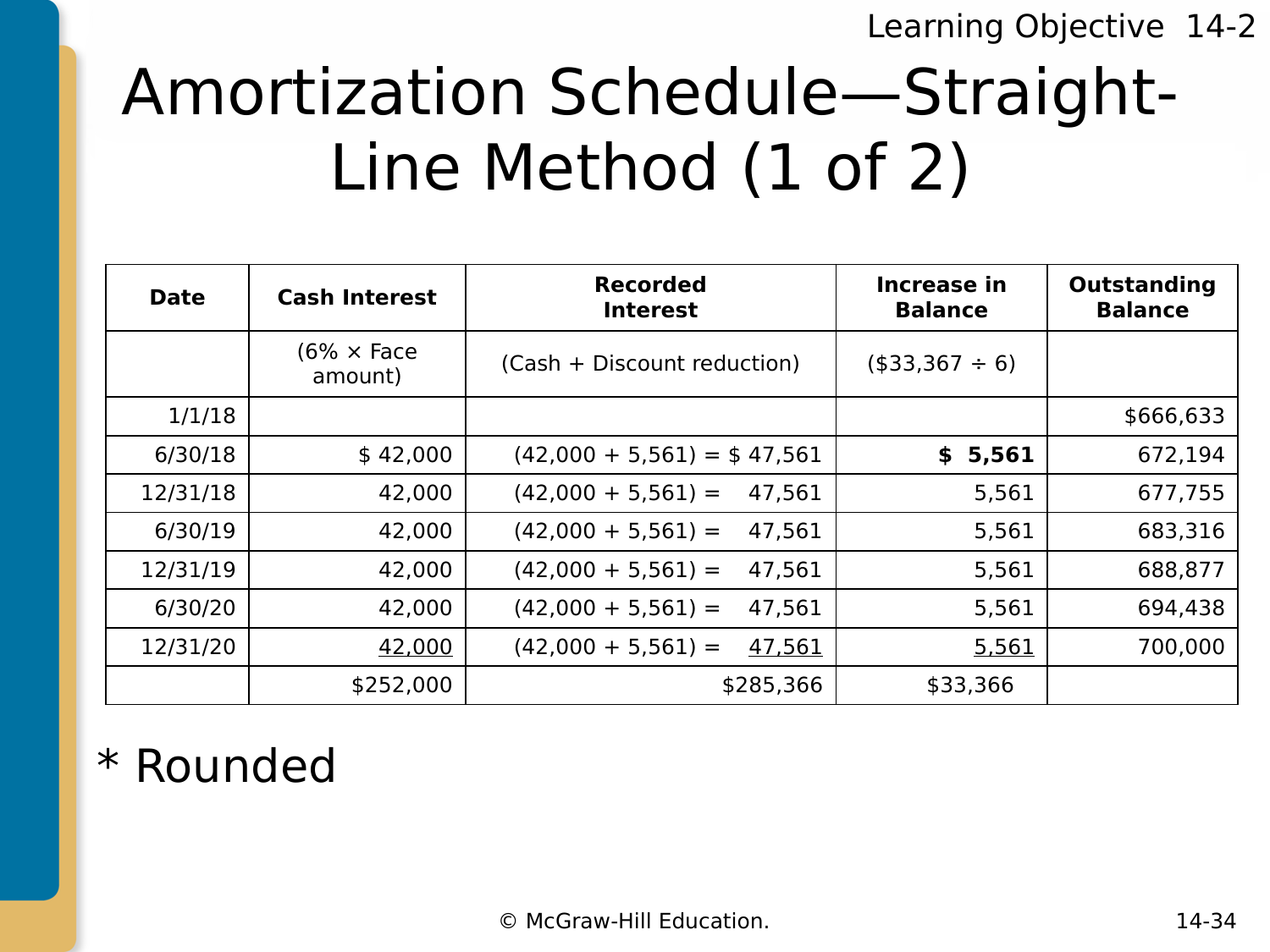

Learning Objective  14-2
# Amortization Schedule—Straight-Line Method (1 of 2)
| Date | Cash Interest | Recorded Interest | Increase in Balance | Outstanding Balance |
| --- | --- | --- | --- | --- |
|  | (6% × Face amount) | (Cash + Discount reduction) | ($33,367 ÷ 6) |  |
| 1/1/18 |  |  |  | $666,633 |
| 6/30/18 | $ 42,000 | (42,000 + 5,561) = $ 47,561 | $ 5,561 | 672,194 |
| 12/31/18 | 42,000 | (42,000 + 5,561) = 47,561 | 5,561 | 677,755 |
| 6/30/19 | 42,000 | (42,000 + 5,561) = 47,561 | 5,561 | 683,316 |
| 12/31/19 | 42,000 | (42,000 + 5,561) = 47,561 | 5,561 | 688,877 |
| 6/30/20 | 42,000 | (42,000 + 5,561) = 47,561 | 5,561 | 694,438 |
| 12/31/20 | 42,000 | (42,000 + 5,561) = 47,561 | 5,561 | 700,000 |
|  | $252,000 | $285,366 | $33,366 |  |
* Rounded